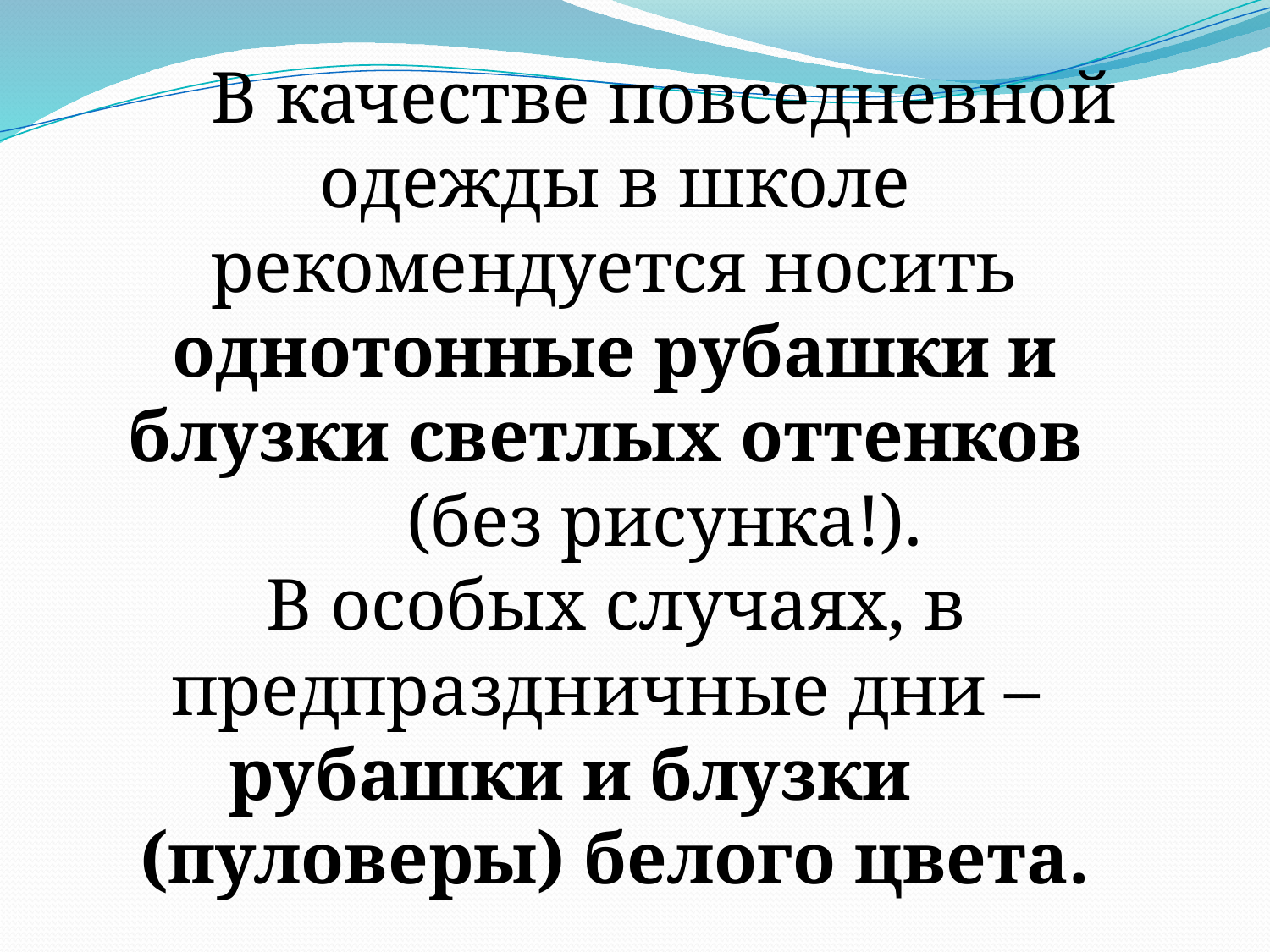

В качестве повседневной одежды в школе рекомендуется носить однотонные рубашки и блузки светлых оттенков
(без рисунка!).
В особых случаях, в предпраздничные дни –
рубашки и блузки      (пуловеры) белого цвета.